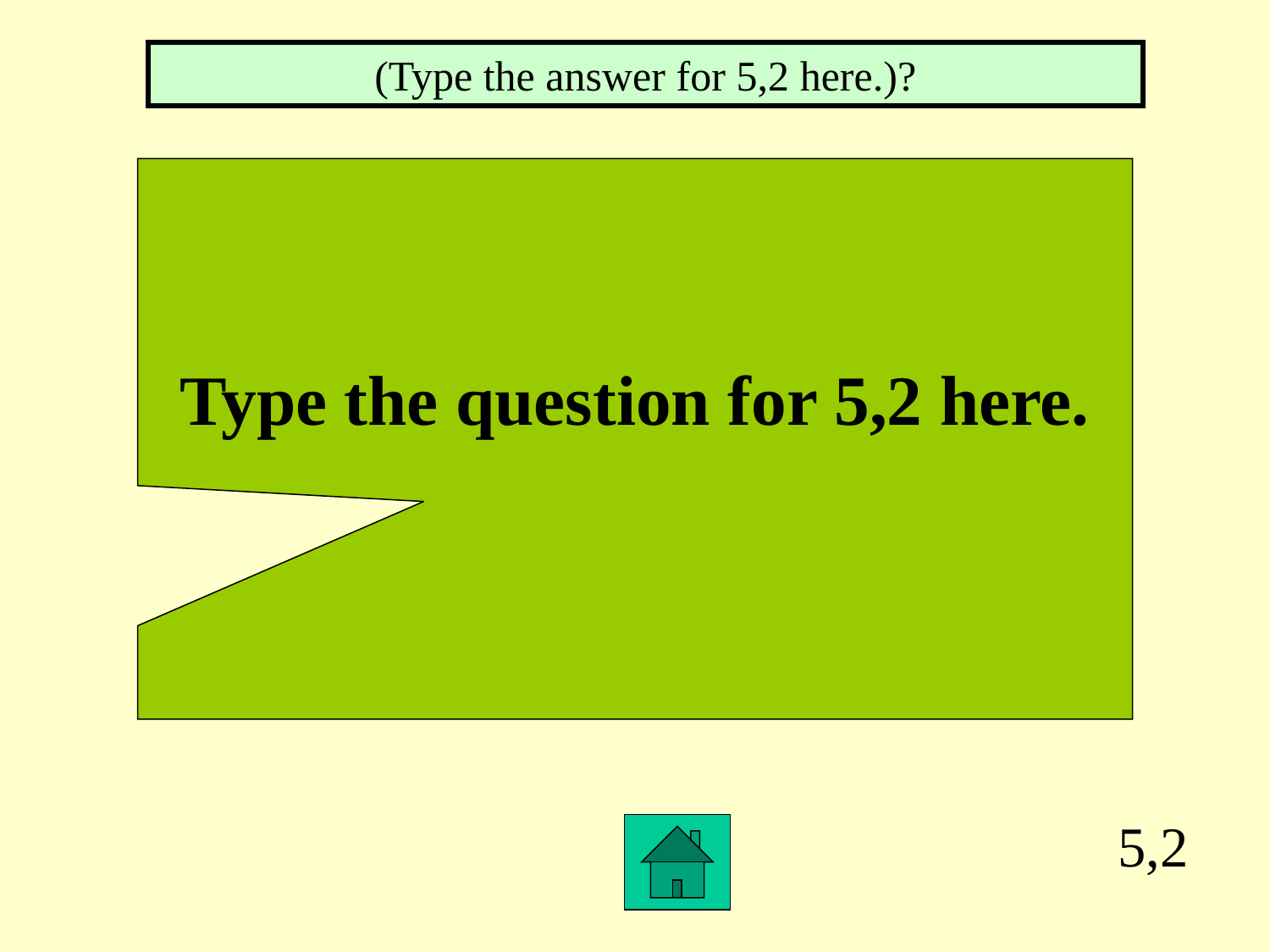

(Type the answer for 5,2 here.)?
Type the question for 5,2 here.

5,2